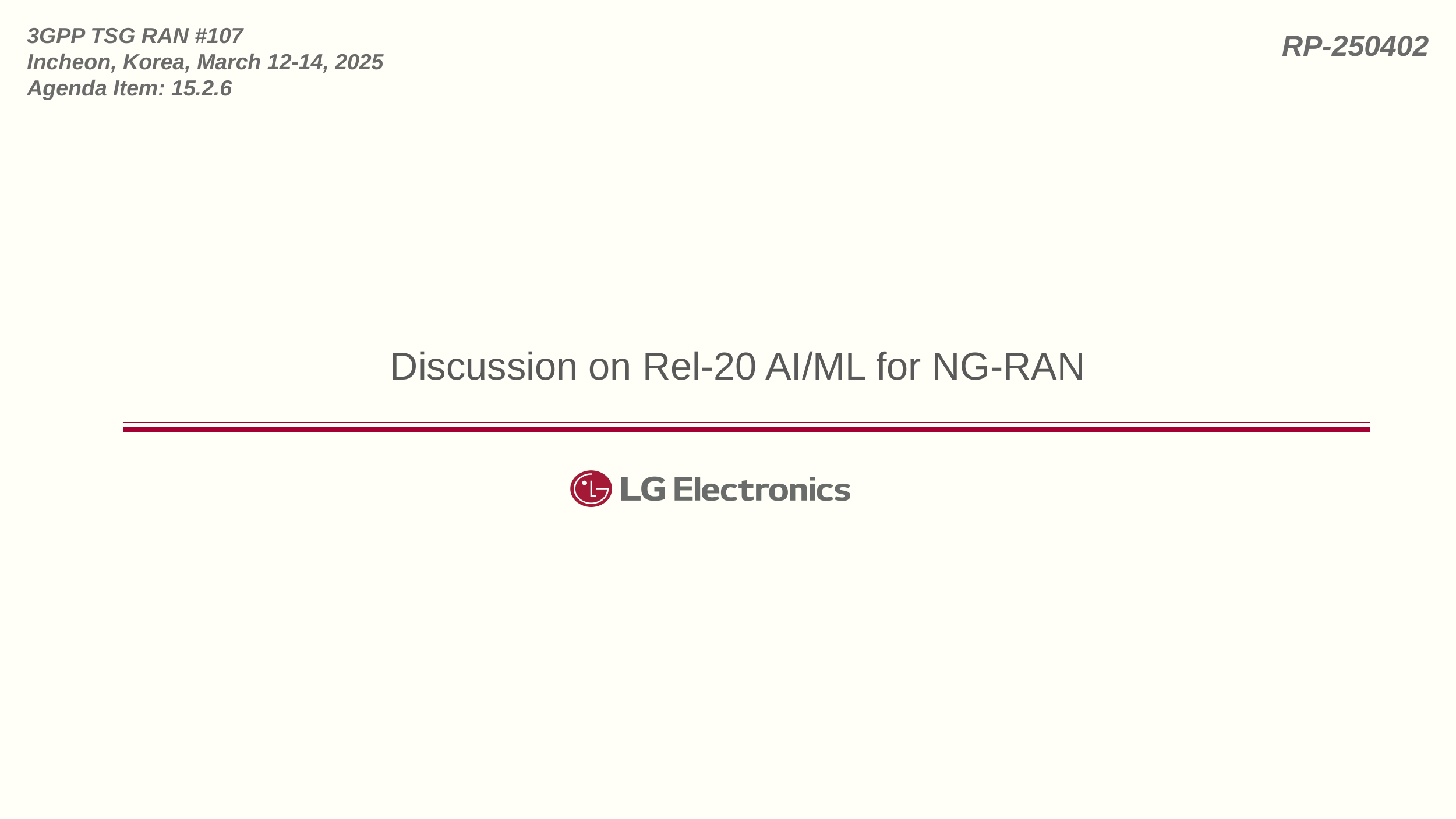

# Discussion on Rel-20 AI/ML for NG-RAN